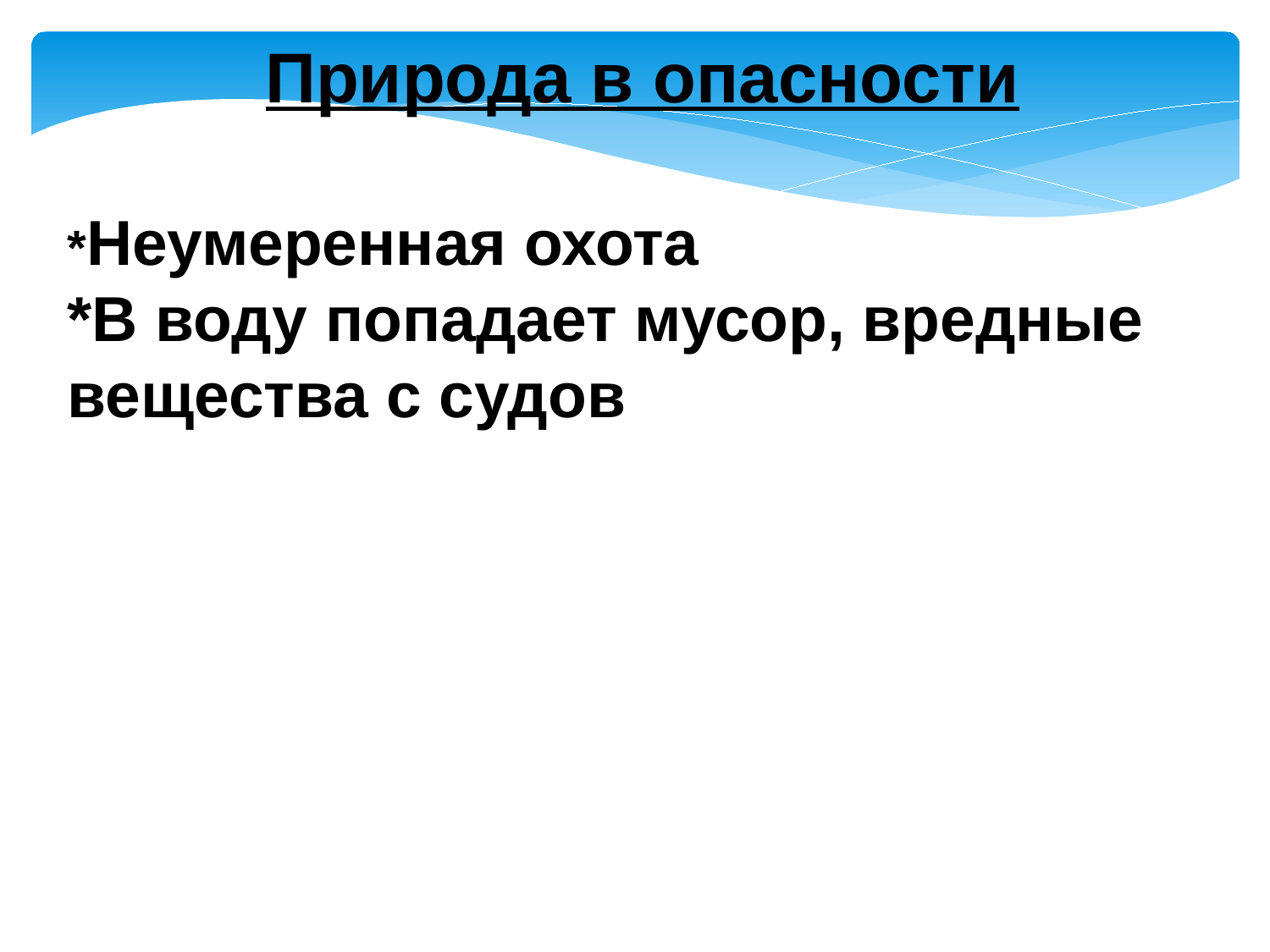

Природа в опасности

*Неумеренная охота
*В воду попадает мусор, вредные вещества с судов